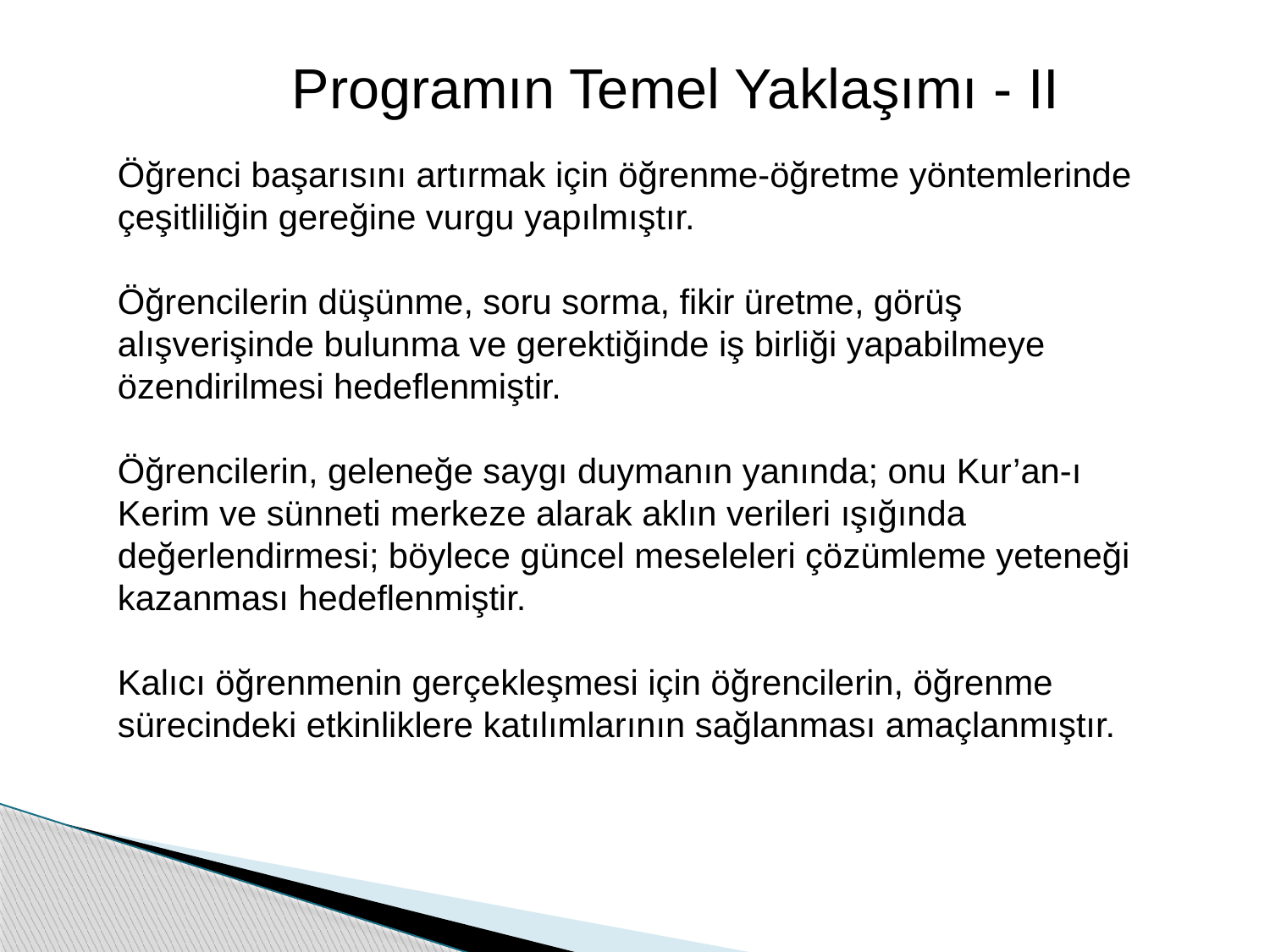

Programın Temel Yaklaşımı - II
Öğrenci başarısını artırmak için öğrenme-öğretme yöntemlerinde çeşitliliğin gereğine vurgu yapılmıştır.

Öğrencilerin düşünme, soru sorma, fikir üretme, görüş alışverişinde bulunma ve gerektiğinde iş birliği yapabilmeye özendirilmesi hedeflenmiştir.

Öğrencilerin, geleneğe saygı duymanın yanında; onu Kur’an-ı Kerim ve sünneti merkeze alarak aklın verileri ışığında değerlendirmesi; böylece güncel meseleleri çözümleme yeteneği kazanması hedeflenmiştir.

Kalıcı öğrenmenin gerçekleşmesi için öğrencilerin, öğrenme sürecindeki etkinliklere katılımlarının sağlanması amaçlanmıştır.